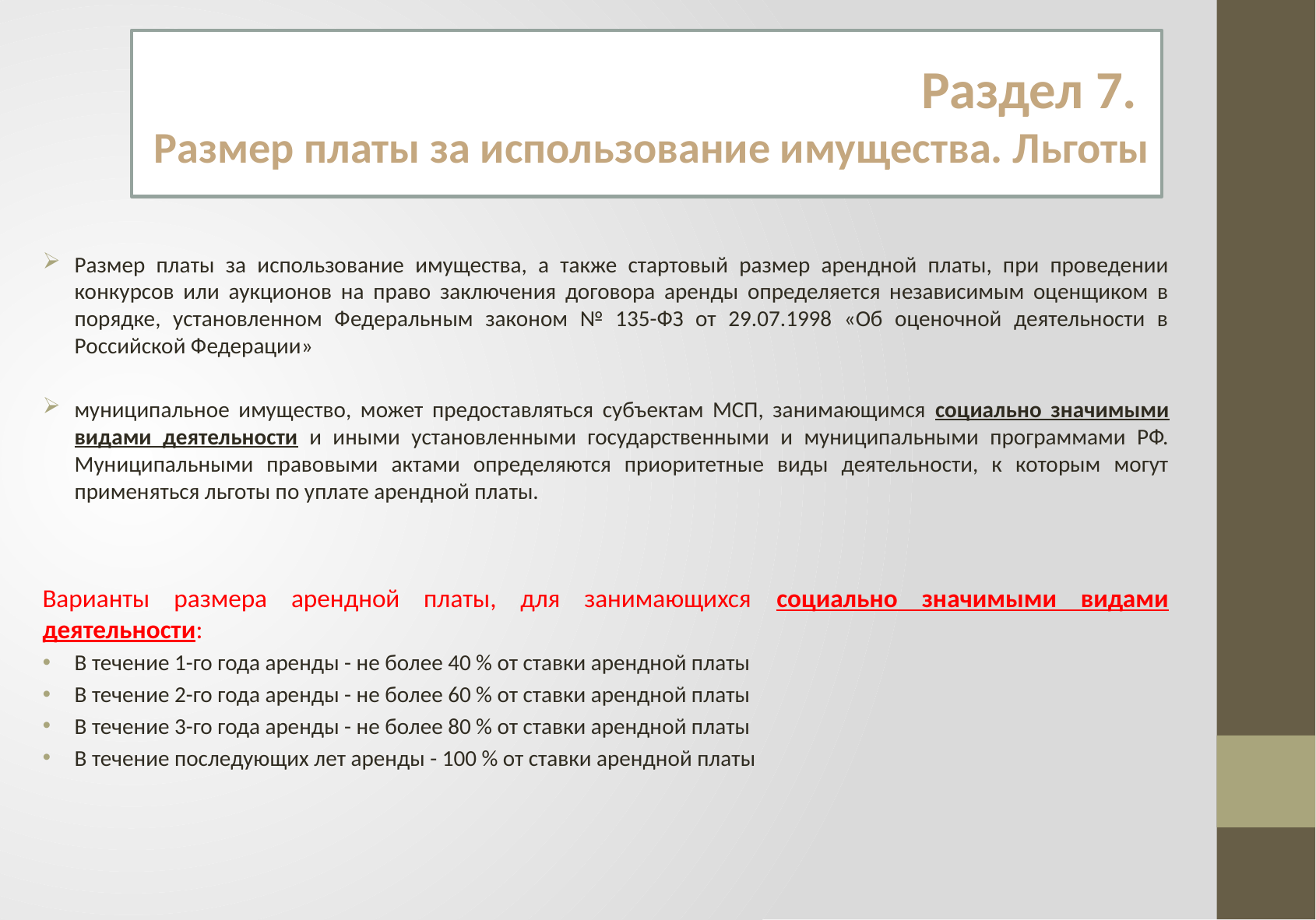

# Раздел 7.
Размер платы за использование имущества. Льготы

Размер платы за использование имущества, а также стартовый размер арендной платы, при проведении конкурсов или аукционов на право заключения договора аренды определяется независимым оценщиком в порядке, установленном Федеральным законом № 135-ФЗ от 29.07.1998 «Об оценочной деятельности в Российской Федерации»

муниципальное имущество, может предоставляться субъектам МСП, занимающимся социально значимыми видами деятельности и иными установленными государственными и муниципальными программами РФ. Муниципальными правовыми актами определяются приоритетные виды деятельности, к которым могут применяться льготы по уплате арендной платы.

Варианты размера арендной платы, для занимающихся социально значимыми видами деятельности:
В течение 1-го года аренды - не более 40 % от ставки арендной платы
В течение 2-го года аренды - не более 60 % от ставки арендной платы
В течение 3-го года аренды - не более 80 % от ставки арендной платы
В течение последующих лет аренды - 100 % от ставки арендной платы